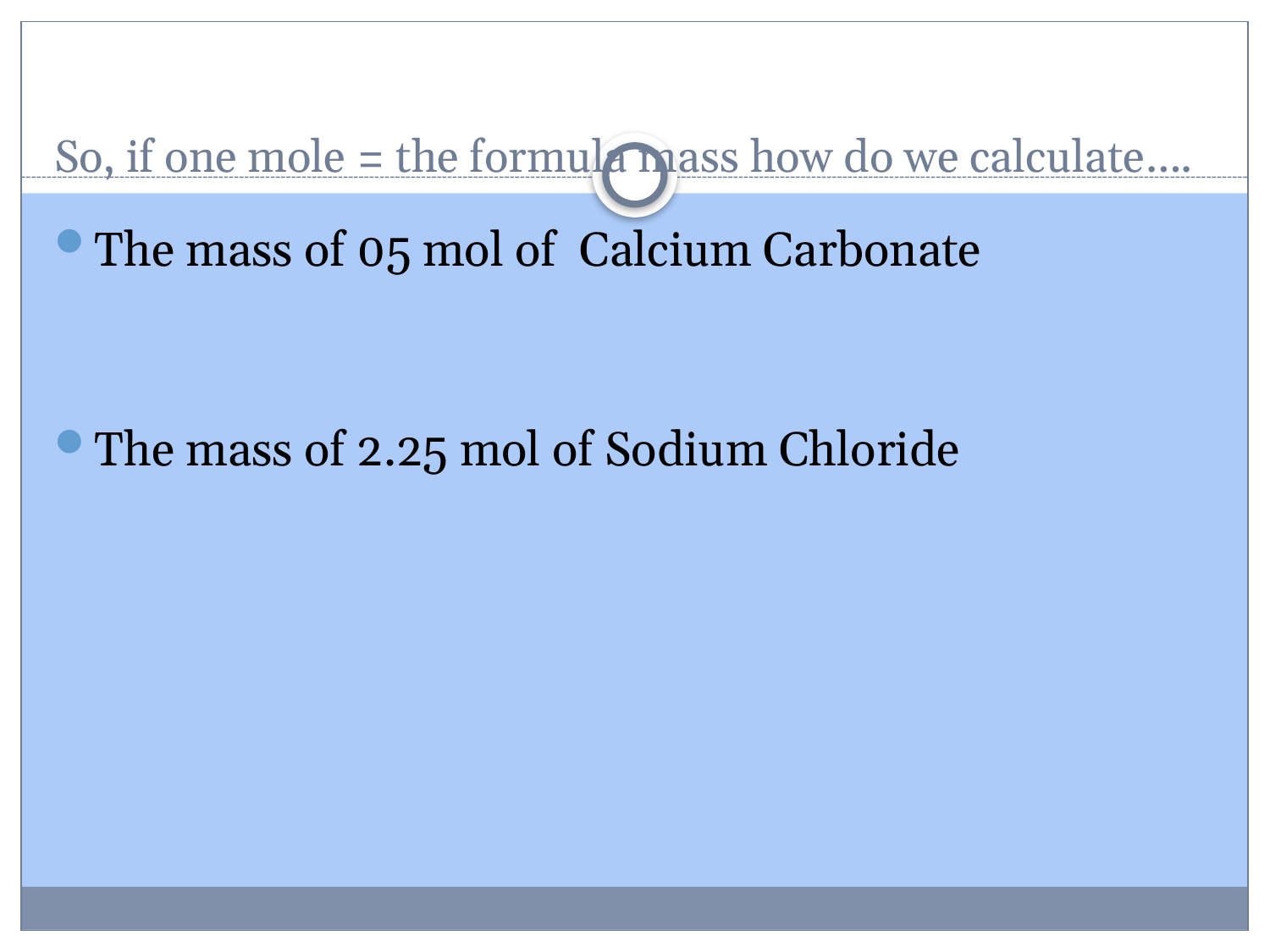

# So, if one mole = the formula mass how do we calculate….
The mass of 05 mol of  Calcium Carbonate

The mass of 2.25 mol of Sodium Chloride